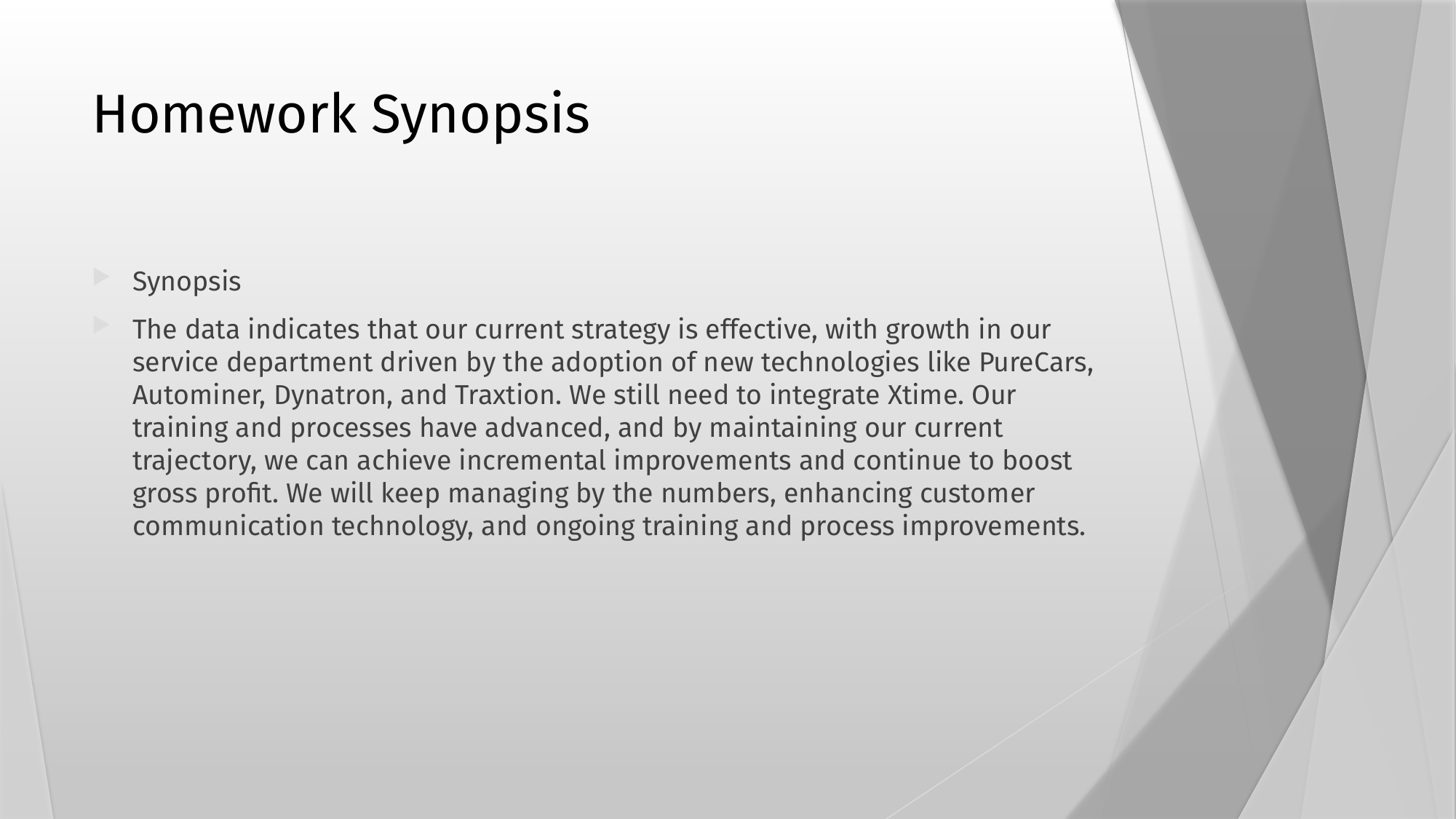

# Homework Synopsis
Synopsis
The data indicates that our current strategy is effective, with growth in our service department driven by the adoption of new technologies like PureCars, Autominer, Dynatron, and Traxtion. We still need to integrate Xtime. Our training and processes have advanced, and by maintaining our current trajectory, we can achieve incremental improvements and continue to boost gross profit. We will keep managing by the numbers, enhancing customer communication technology, and ongoing training and process improvements.